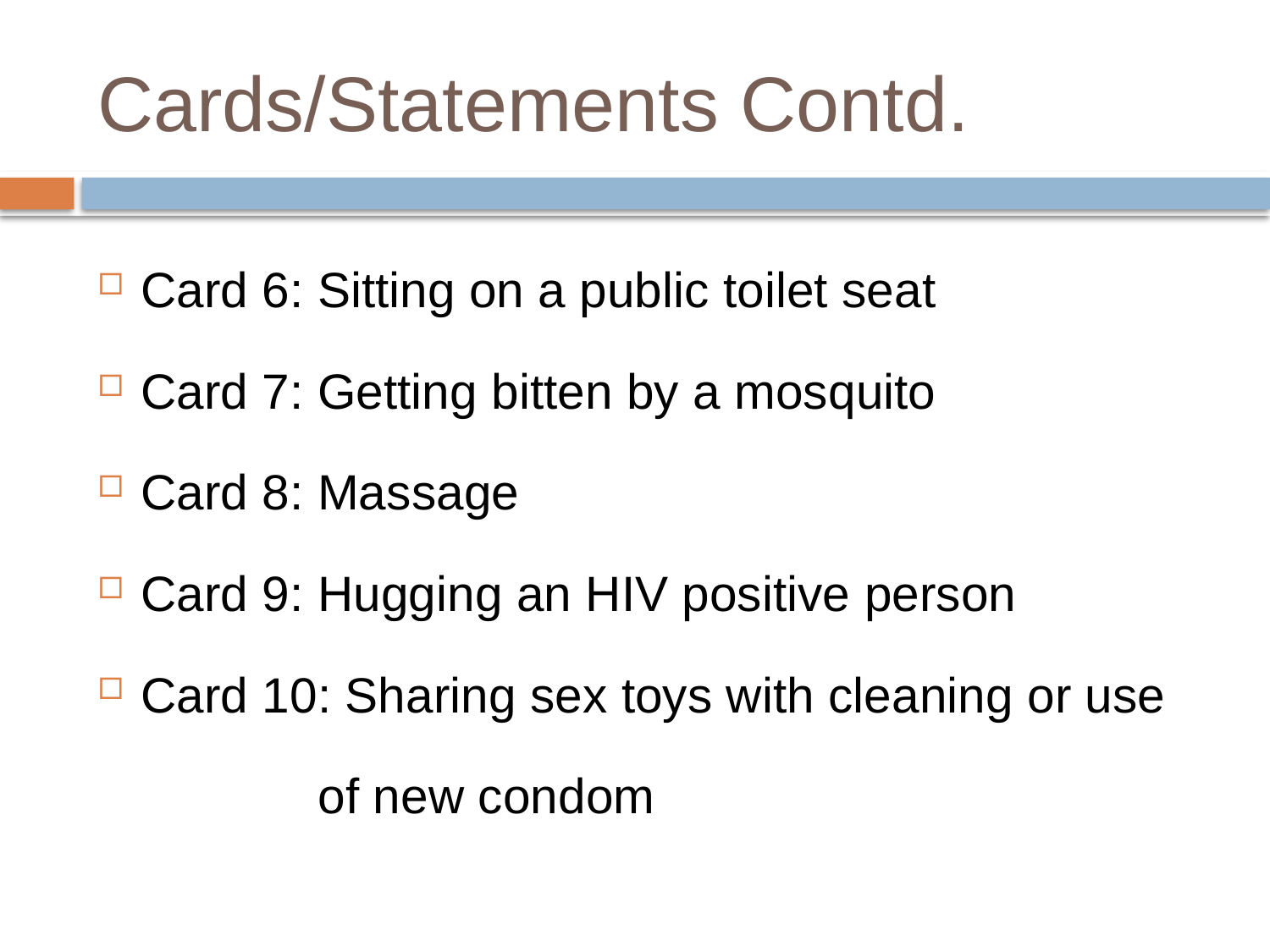

# Cards/Statements Contd.
Card 6: Sitting on a public toilet seat
Card 7: Getting bitten by a mosquito
Card 8: Massage
Card 9: Hugging an HIV positive person
Card 10: Sharing sex toys with cleaning or use
                of new condom